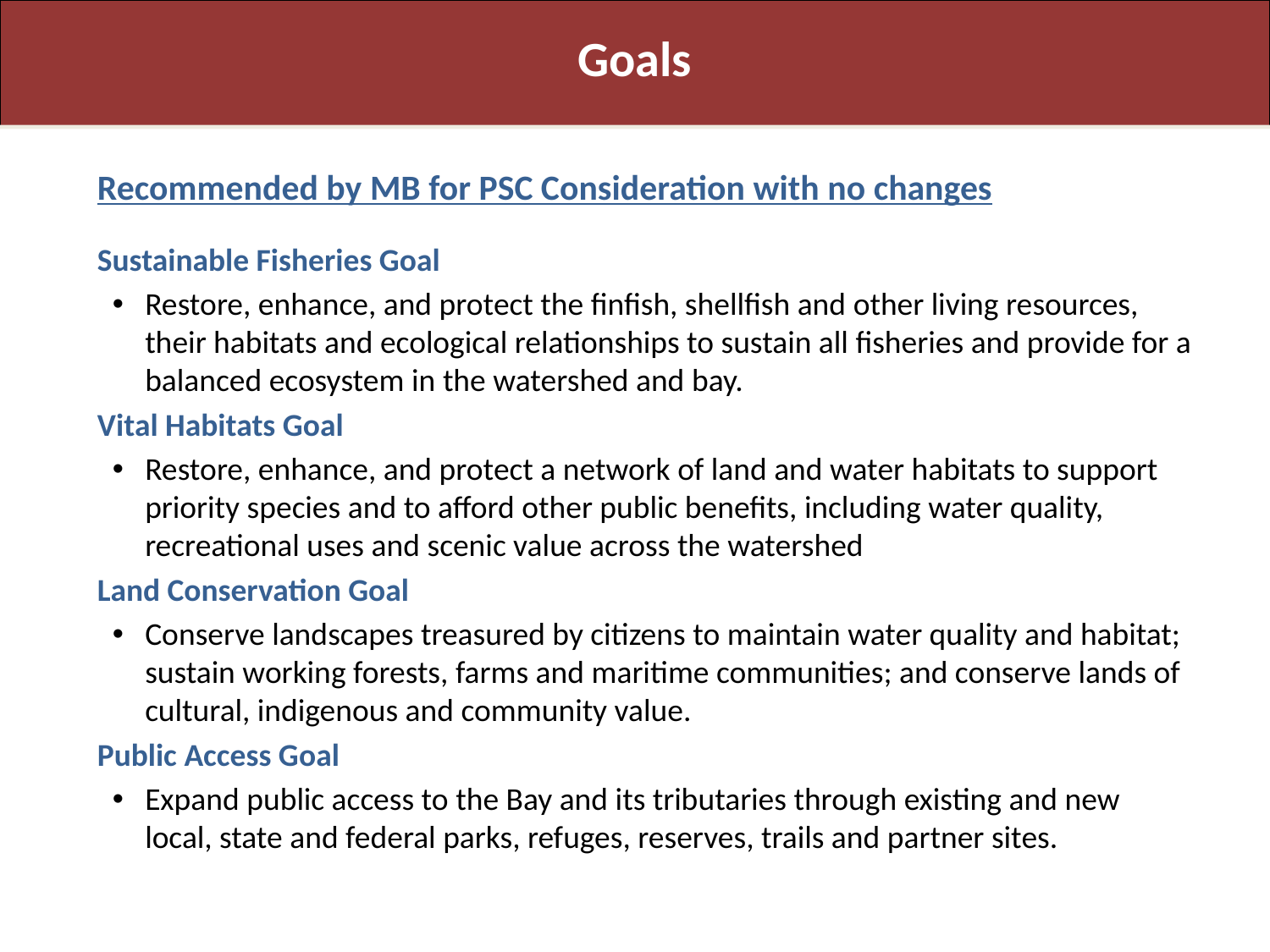

Goals
Recommended by MB for PSC Consideration with no changes

Sustainable Fisheries Goal
Restore, enhance, and protect the finfish, shellfish and other living resources, their habitats and ecological relationships to sustain all fisheries and provide for a balanced ecosystem in the watershed and bay.
Vital Habitats Goal
Restore, enhance, and protect a network of land and water habitats to support priority species and to afford other public benefits, including water quality, recreational uses and scenic value across the watershed
Land Conservation Goal
Conserve landscapes treasured by citizens to maintain water quality and habitat; sustain working forests, farms and maritime communities; and conserve lands of cultural, indigenous and community value.
Public Access Goal
Expand public access to the Bay and its tributaries through existing and new local, state and federal parks, refuges, reserves, trails and partner sites.